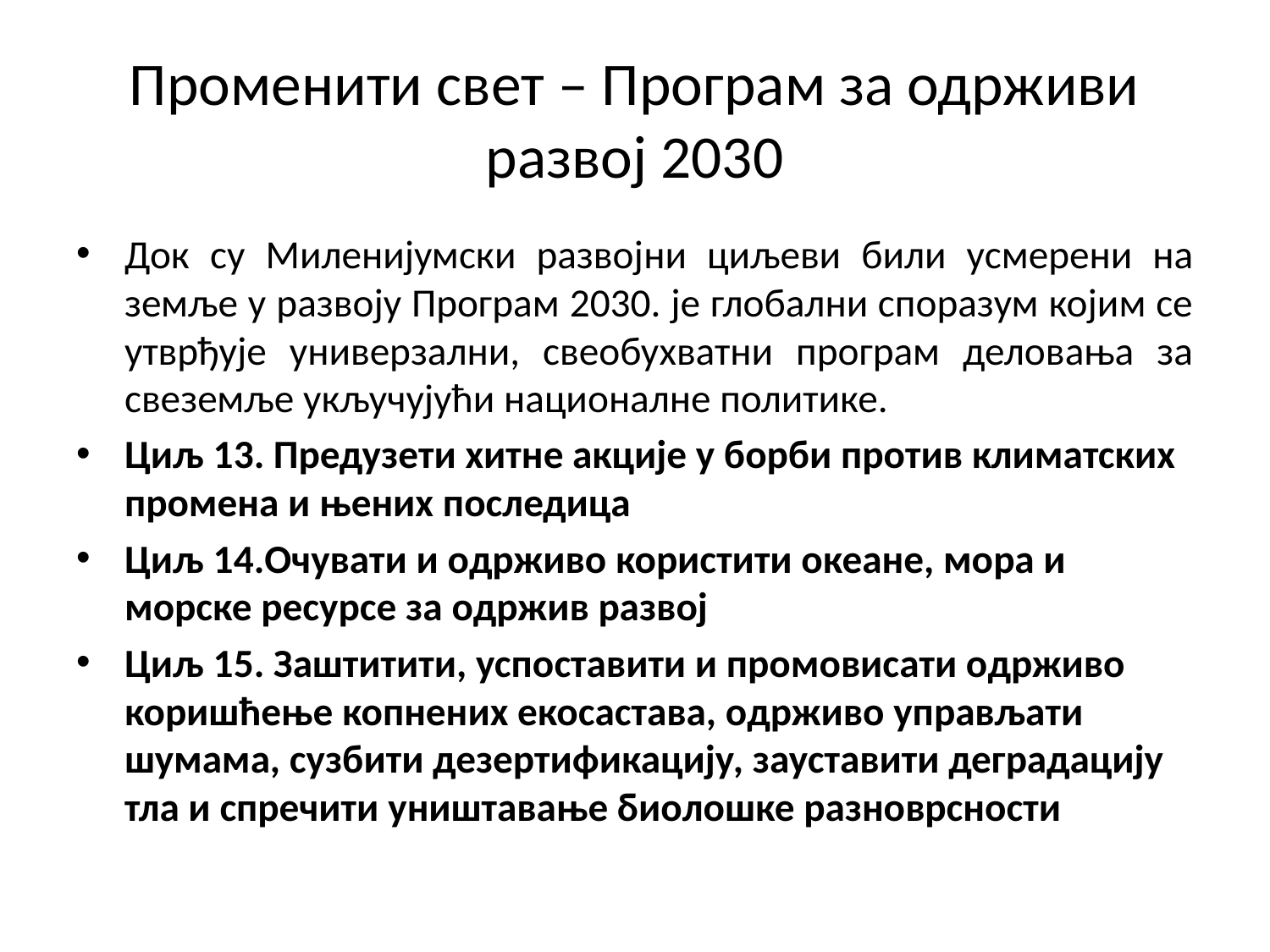

# Променити свет – Програм за одрживи развој 2030
Док су Миленијумски развојни циљеви били усмерени на земље у развоју Програм 2030. је глобални споразум којим се утврђује универзални, свеобухватни програм деловања за свеземље укључујући националне политике.
Циљ 13. Предузети хитне акције у борби против климатских промена и њених последица
Циљ 14.Очувати и одрживо користити океане, мора и морске ресурсе за одржив развој
Циљ 15. Заштитити, успоставити и промовисати одрживо коришћење копнених екосастава, одрживо управљати шумама, сузбити дезертификацију, зауставити деградацију тла и спречити уништавање биолошке разноврсности